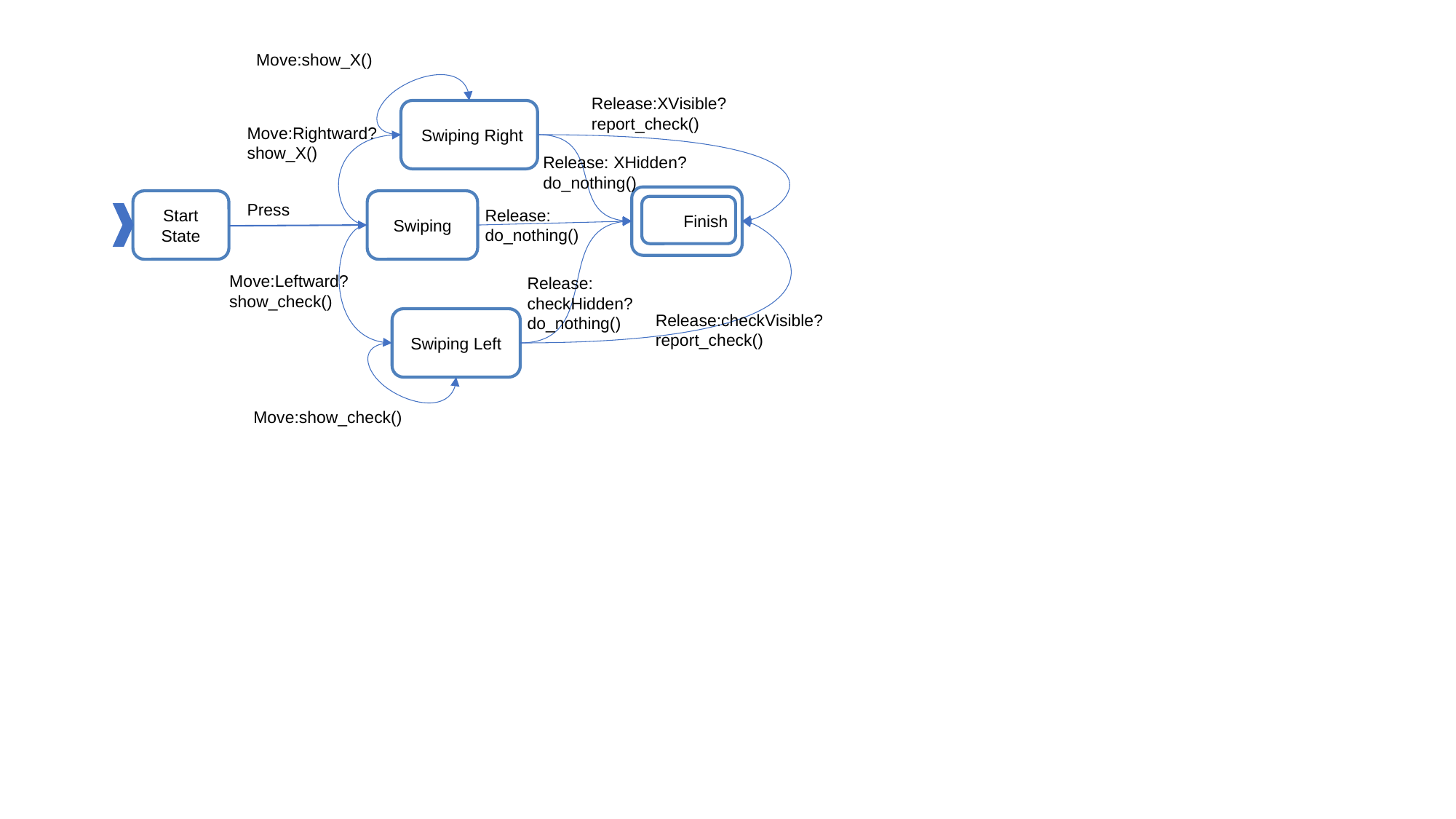

Move:show_X()
Release:XVisible?
report_check()
Swiping Right
Move:Rightward?
show_X()
Release: XHidden?
do_nothing()
Finish
Start State
Swiping
Press

Release:
do_nothing()

Move:Leftward?
show_check()
Release:
checkHidden?
do_nothing()
Release:checkVisible?
report_check()
Swiping Left
Move:show_check()